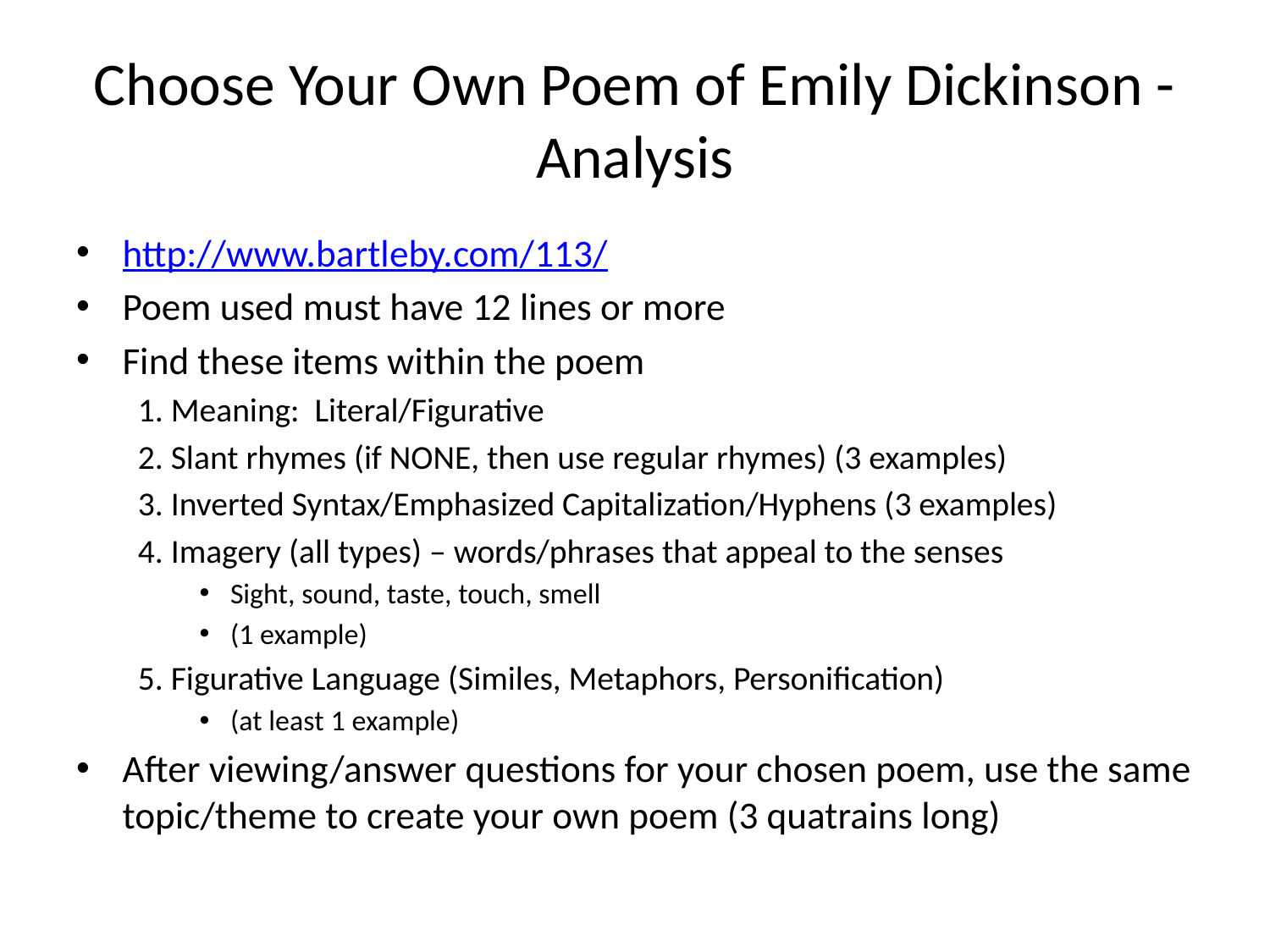

# Choose Your Own Poem of Emily Dickinson - Analysis
http://www.bartleby.com/113/
Poem used must have 12 lines or more
Find these items within the poem
1. Meaning:  Literal/Figurative
2. Slant rhymes (if NONE, then use regular rhymes) (3 examples)
3. Inverted Syntax/Emphasized Capitalization/Hyphens (3 examples)
4. Imagery (all types) – words/phrases that appeal to the senses
Sight, sound, taste, touch, smell
(1 example)
5. Figurative Language (Similes, Metaphors, Personification)
(at least 1 example)
After viewing/answer questions for your chosen poem, use the same topic/theme to create your own poem (3 quatrains long)